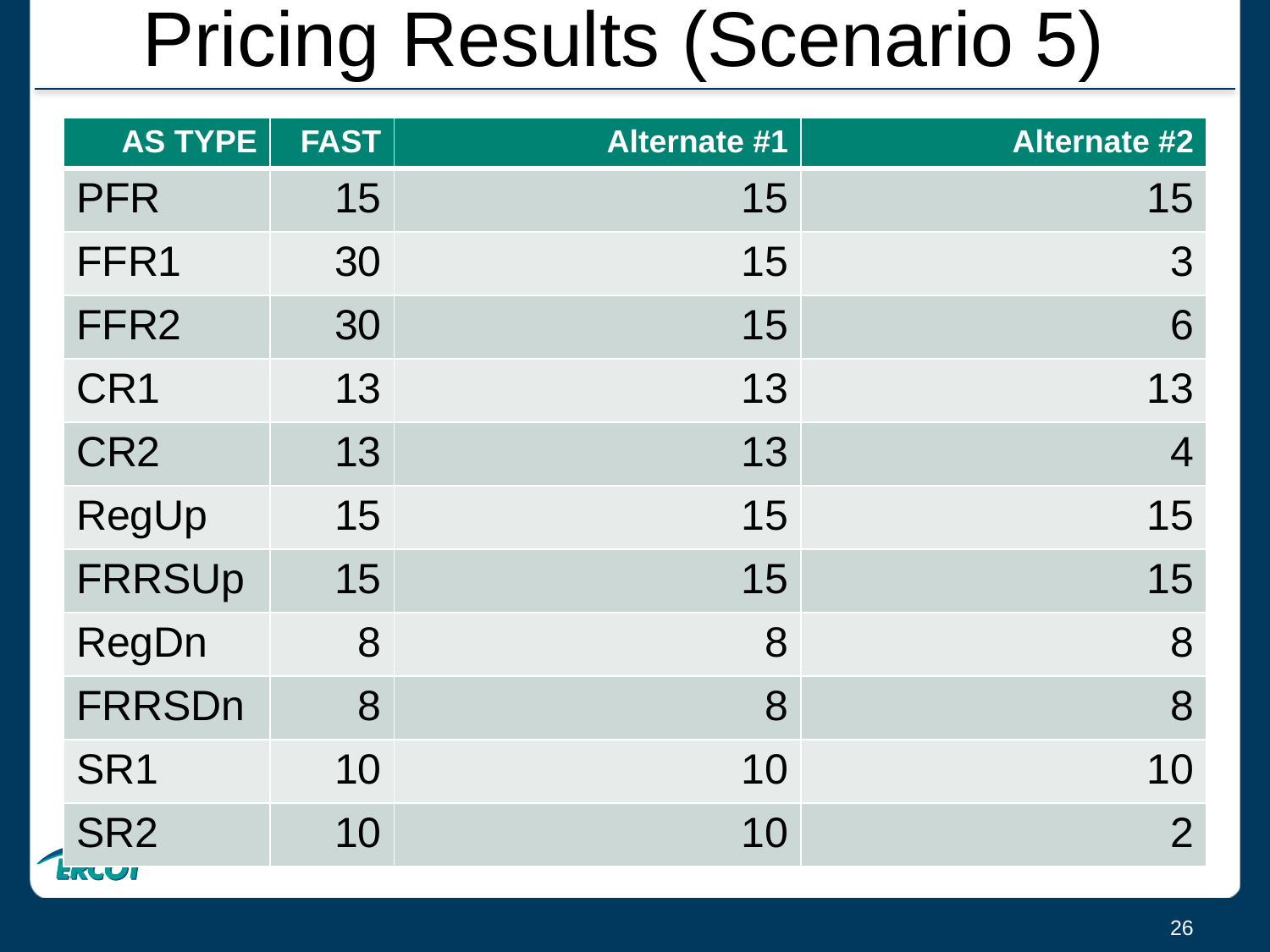

# Pricing Results (Scenario 5)
| AS TYPE | FAST | Alternate #1 | Alternate #2 |
| --- | --- | --- | --- |
| PFR | 15 | 15 | 15 |
| FFR1 | 30 | 15 | 3 |
| FFR2 | 30 | 15 | 6 |
| CR1 | 13 | 13 | 13 |
| CR2 | 13 | 13 | 4 |
| RegUp | 15 | 15 | 15 |
| FRRSUp | 15 | 15 | 15 |
| RegDn | 8 | 8 | 8 |
| FRRSDn | 8 | 8 | 8 |
| SR1 | 10 | 10 | 10 |
| SR2 | 10 | 10 | 2 |
26